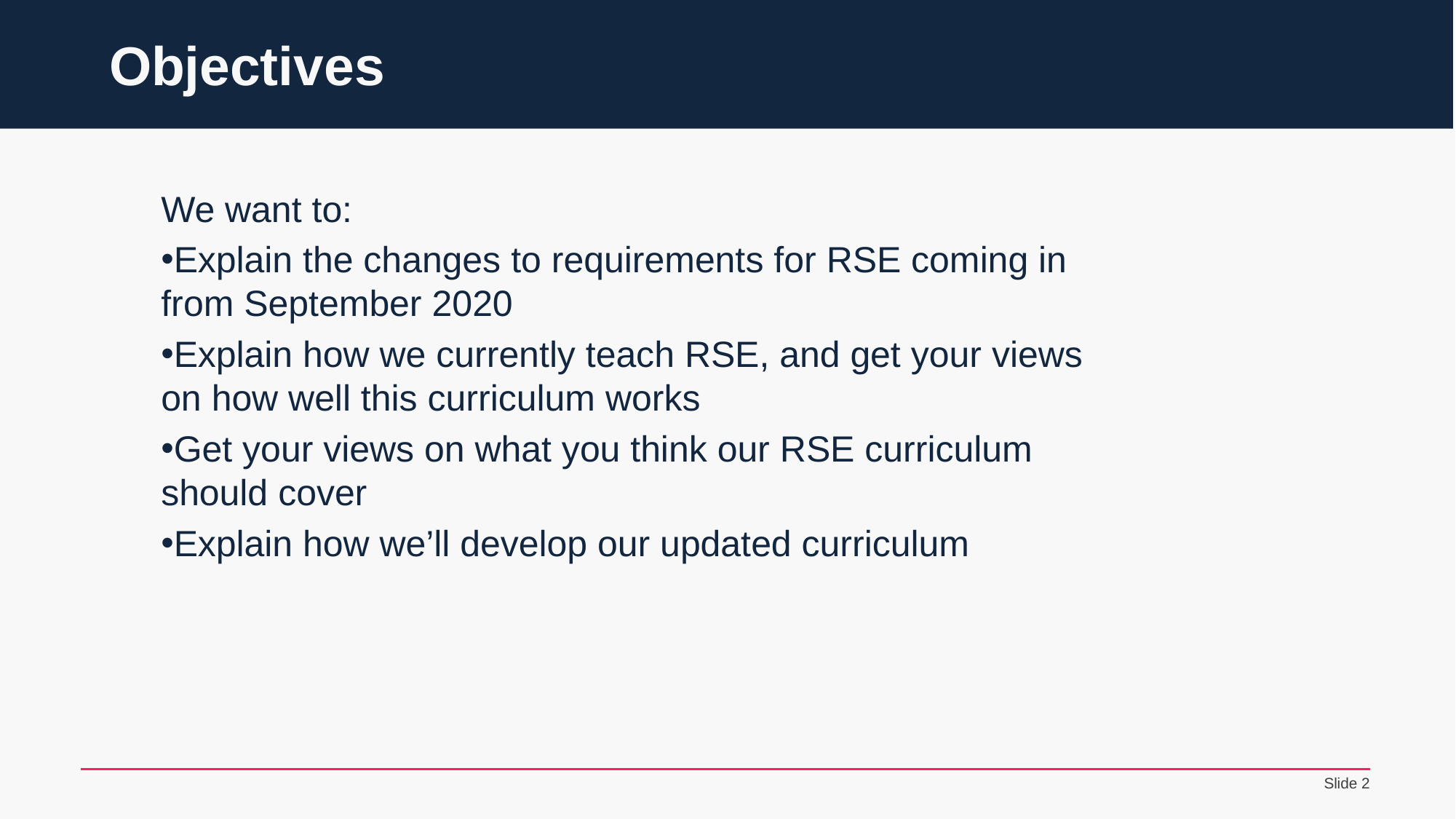

# Objectives
We want to:
Explain the changes to requirements for RSE coming in from September 2020
Explain how we currently teach RSE, and get your views on how well this curriculum works
Get your views on what you think our RSE curriculum should cover
Explain how we’ll develop our updated curriculum

 Slide 2